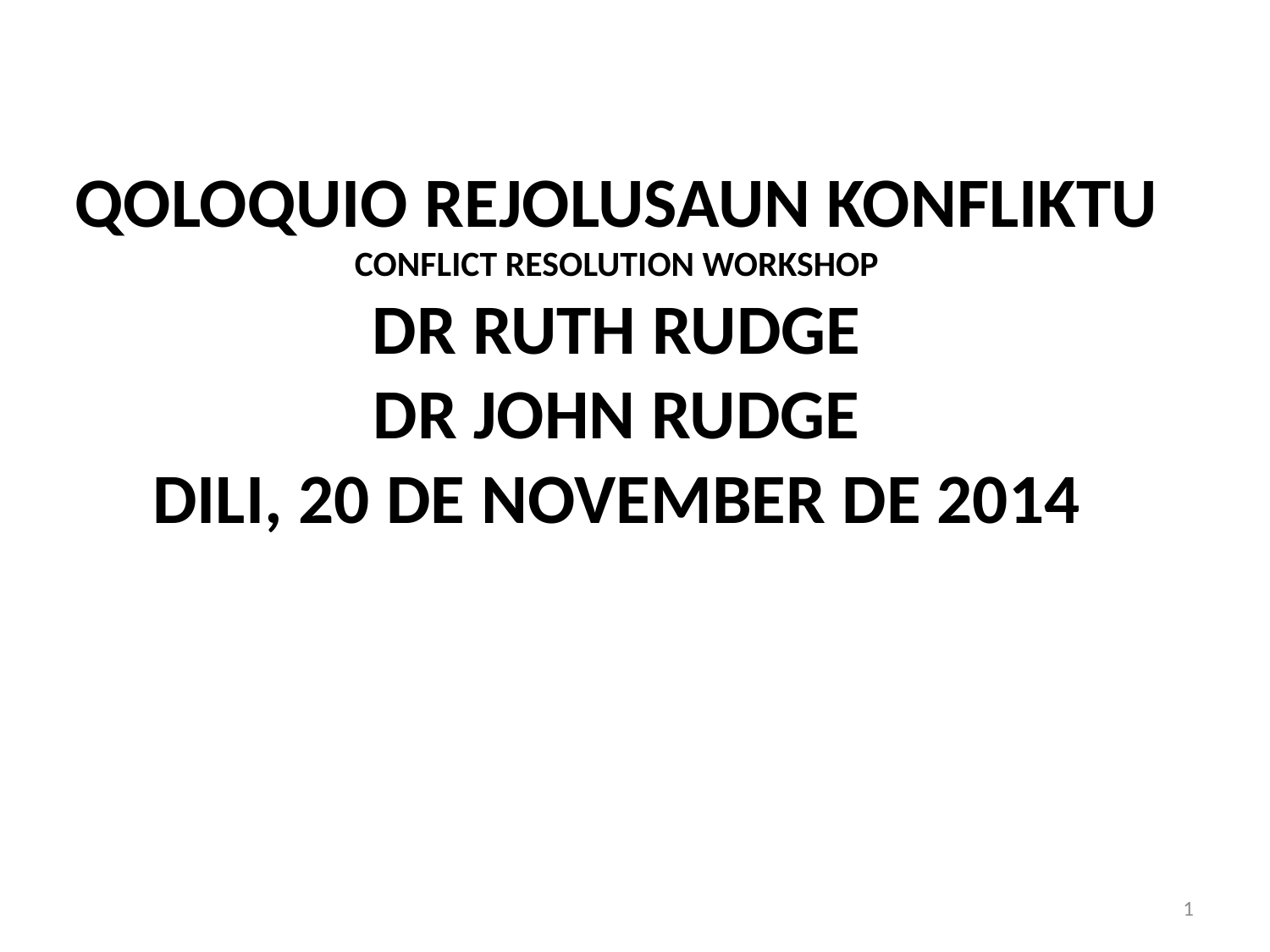

# QOLOQUIO REJOLUSAUN KONFLIKTU CONFLICT RESOLUTION WORKSHOP DR RUTH RUDGE DR JOHN RUDGE DILI, 20 DE NOVEMBER DE 2014
1